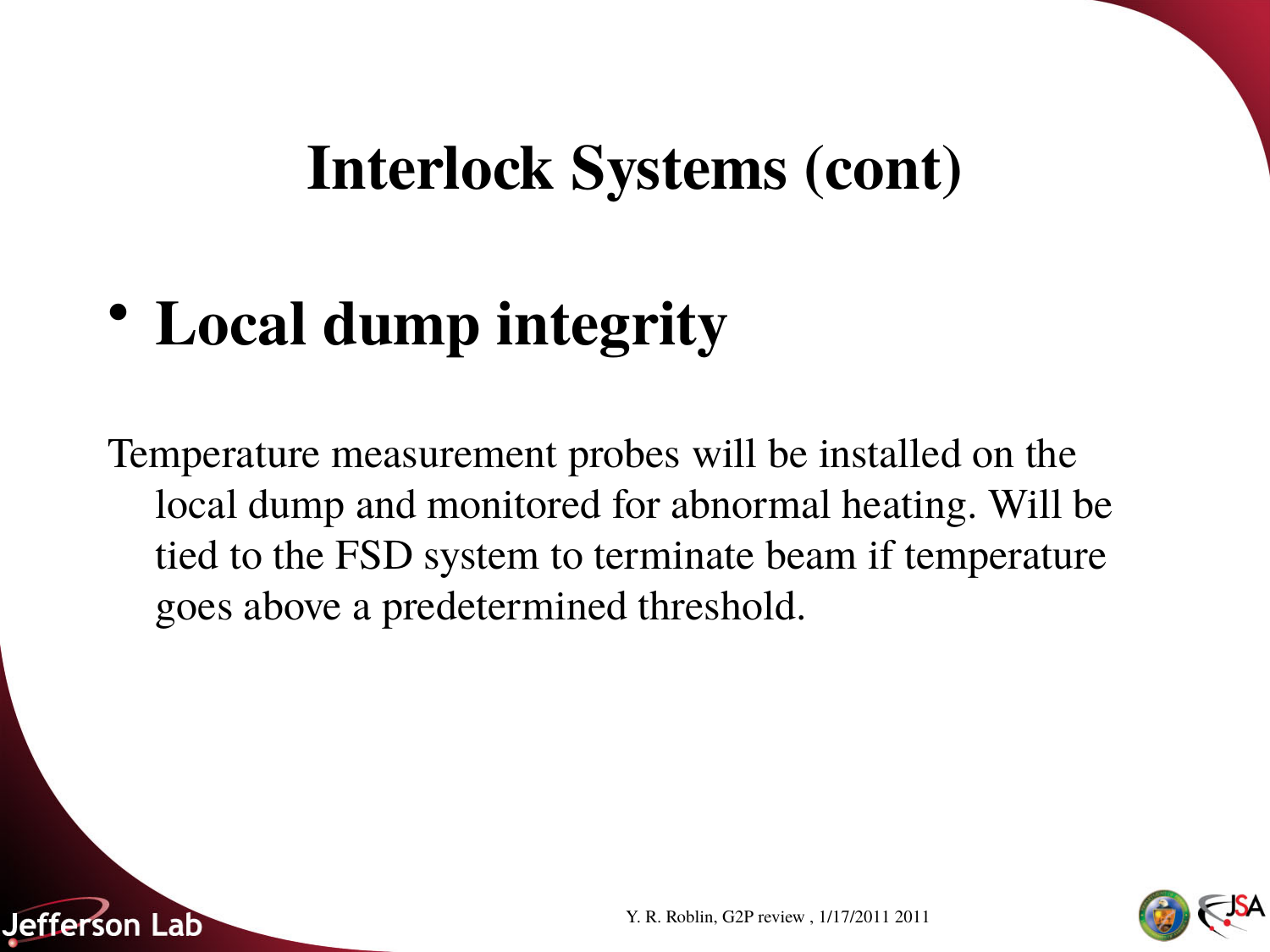

# Interlock Systems (cont)
Local dump integrity

Temperature measurement probes will be installed on the local dump and monitored for abnormal heating. Will be tied to the FSD system to terminate beam if temperature goes above a predetermined threshold.